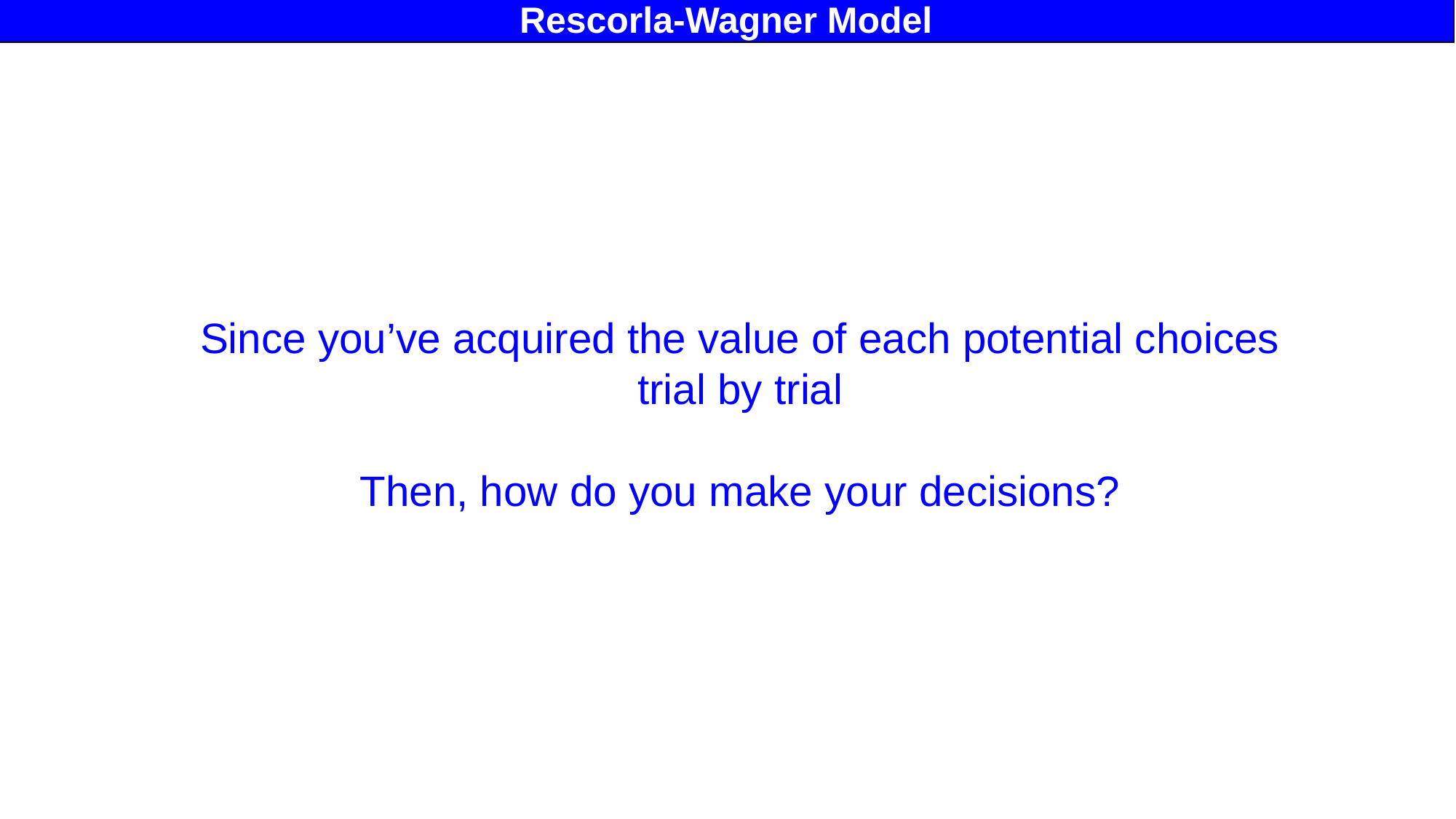

Rescorla-Wagner Model

Since you’ve acquired the value of each potential choices
trial by trial

Then, how do you make your decisions?